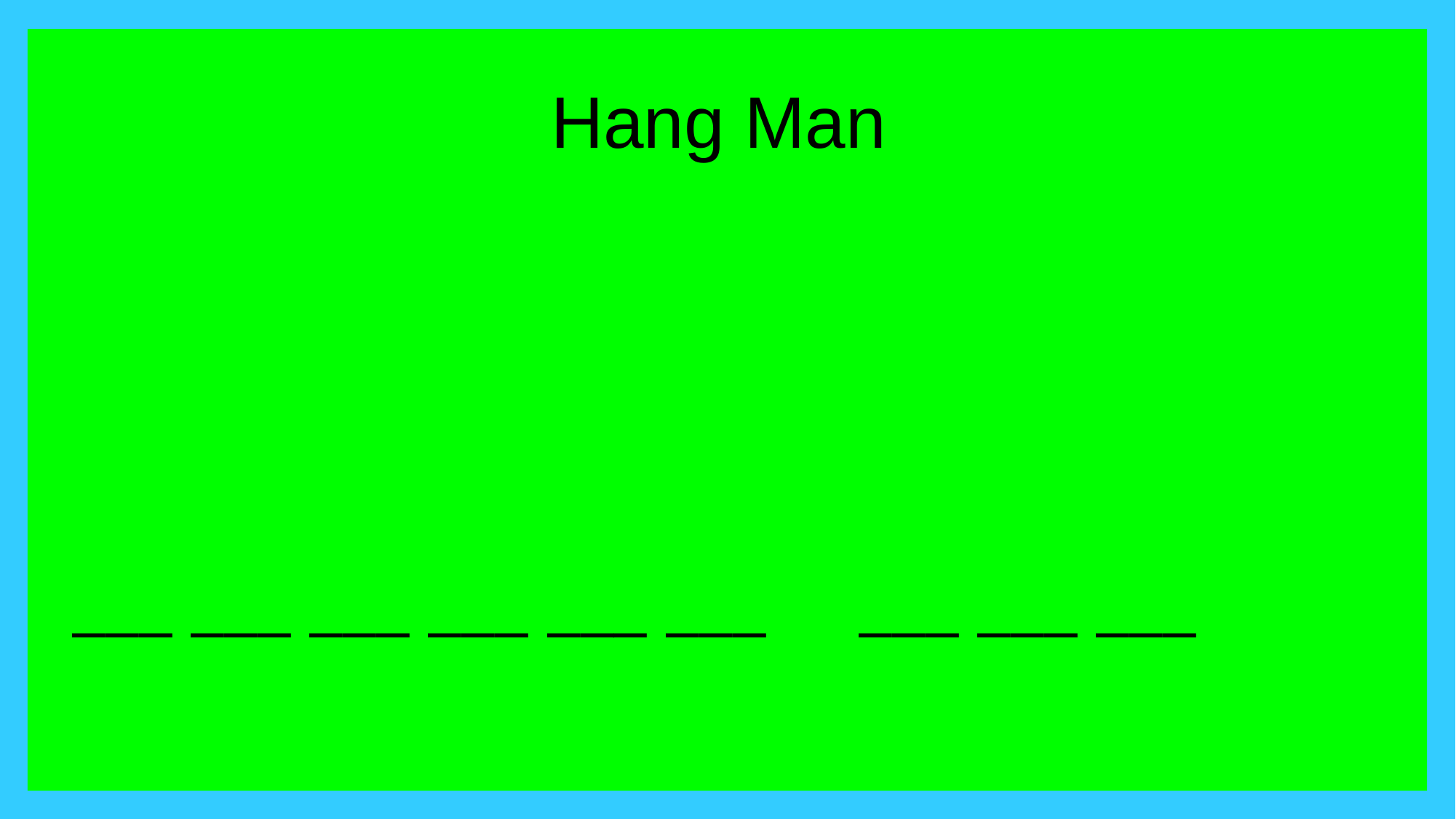

Hang Man

___ ___ ___ ___ ___ ___     ___ ___ ___